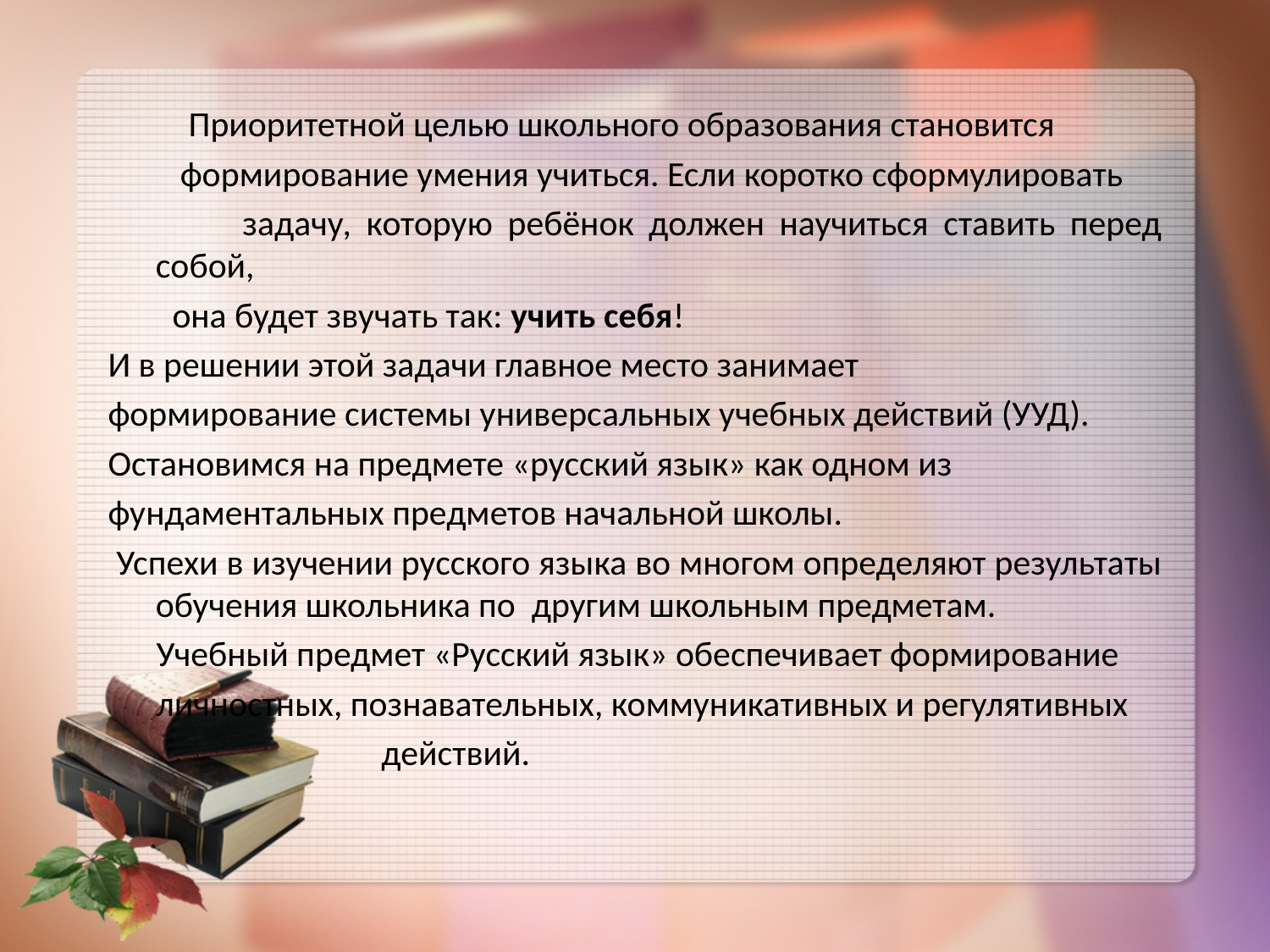

Приоритетной целью школьного образования становится
         формирование умения учиться. Если коротко сформулировать
         задачу, которую ребёнок должен научиться ставить перед собой,
        она будет звучать так: учить себя!
И в решении этой задачи главное место занимает
формирование системы универсальных учебных действий (УУД).
Остановимся на предмете «русский язык» как одном из
фундаментальных предметов начальной школы.
 Успехи в изучении русского языка во многом определяют результаты обучения школьника по  другим школьным предметам.
      Учебный предмет «Русский язык» обеспечивает формирование
      личностных, познавательных, коммуникативных и регулятивных
                                  действий.